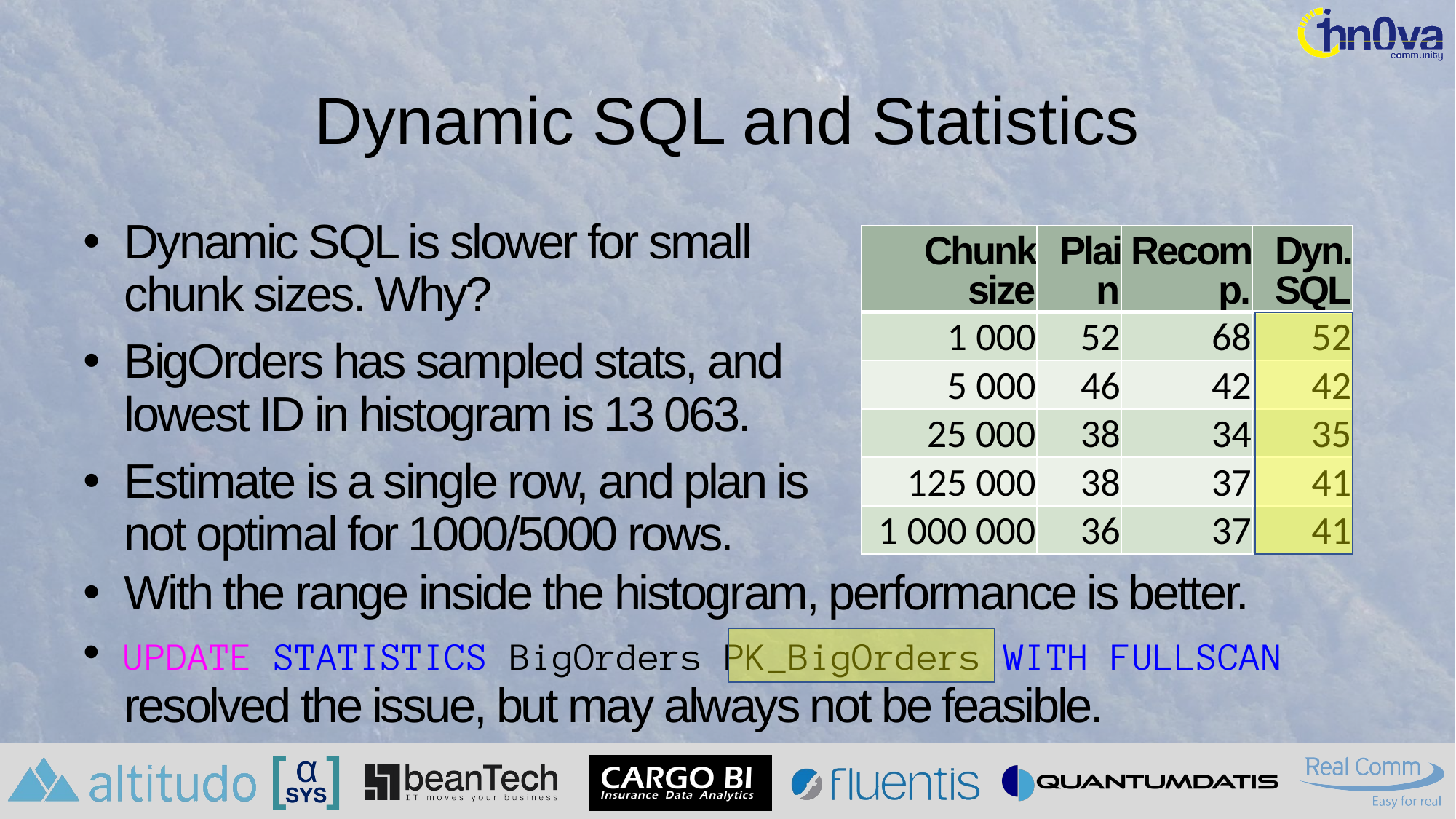

# Dynamic SQL and Statistics
Dynamic SQL is slower for small chunk sizes. Why?
BigOrders has sampled stats, and lowest ID in histogram is 13 063.
Estimate is a single row, and plan is not optimal for 1000/5000 rows.
| Chunk size | Plain | Recomp. | Dyn. SQL |
| --- | --- | --- | --- |
| 1 000 | 52 | 68 | 52 |
| 5 000 | 46 | 42 | 42 |
| 25 000 | 38 | 34 | 35 |
| 125 000 | 38 | 37 | 41 |
| 1 000 000 | 36 | 37 | 41 |

With the range inside the histogram, performance is better.
UPDATE STATISTICS BigOrders PK_BigOrders WITH FULLSCAN resolved the issue, but may always not be feasible.